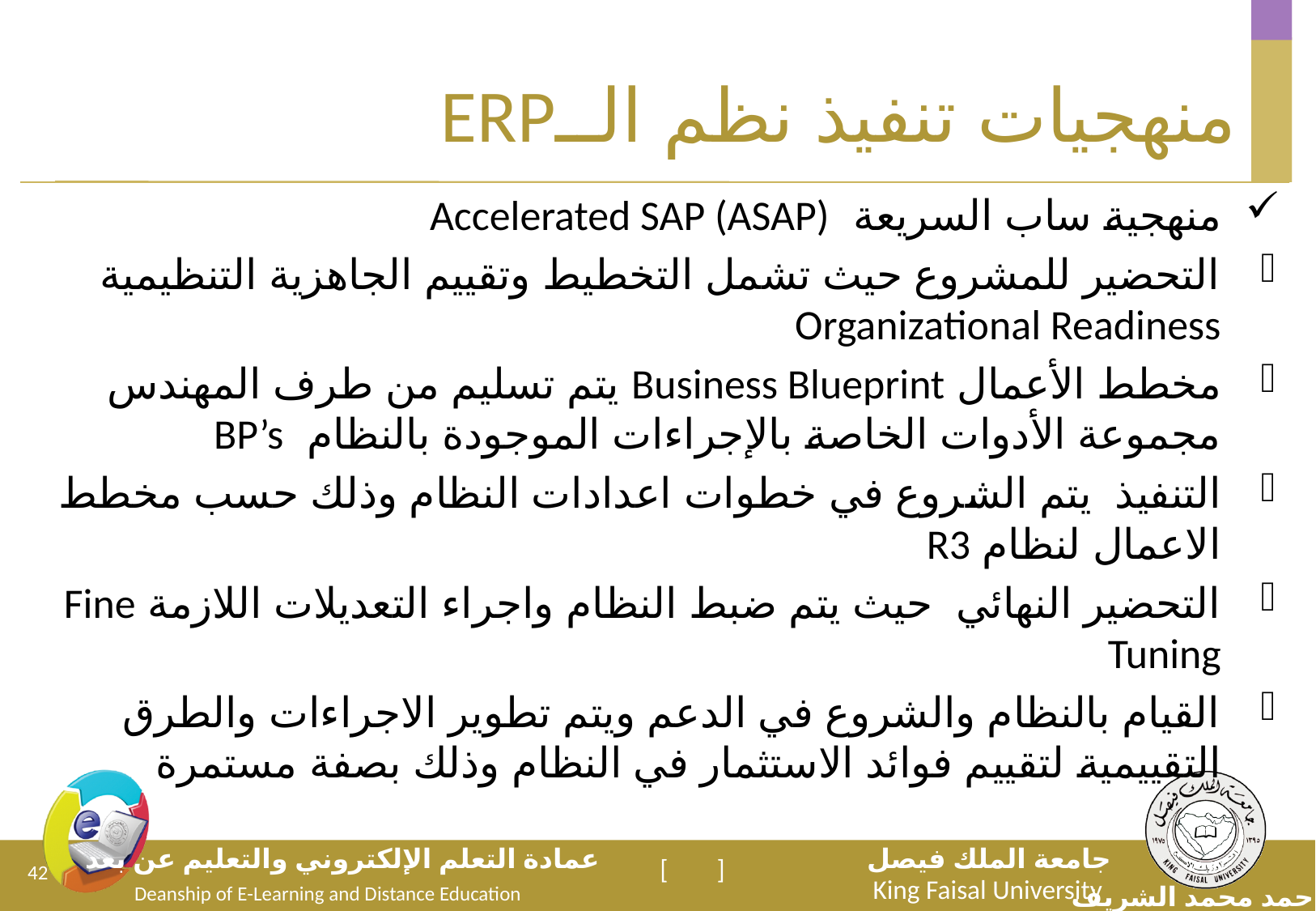

# منهجيات تنفيذ نظم الــERP
منهجية ساب السريعة  Accelerated SAP (ASAP)
التحضير للمشروع حيث تشمل التخطيط وتقييم الجاهزية التنظيمية  Organizational Readiness
مخطط الأعمال Business Blueprint يتم تسليم من طرف المهندس مجموعة الأدوات الخاصة بالإجراءات الموجودة بالنظام  BP’s
التنفيذ  يتم الشروع في خطوات اعدادات النظام وذلك حسب مخطط الاعمال لنظام R3
التحضير النهائي  حيث يتم ضبط النظام واجراء التعديلات اللازمة Fine Tuning
القيام بالنظام والشروع في الدعم ويتم تطوير الاجراءات والطرق التقييمية لتقييم فوائد الاستثمار في النظام وذلك بصفة مستمرة

42